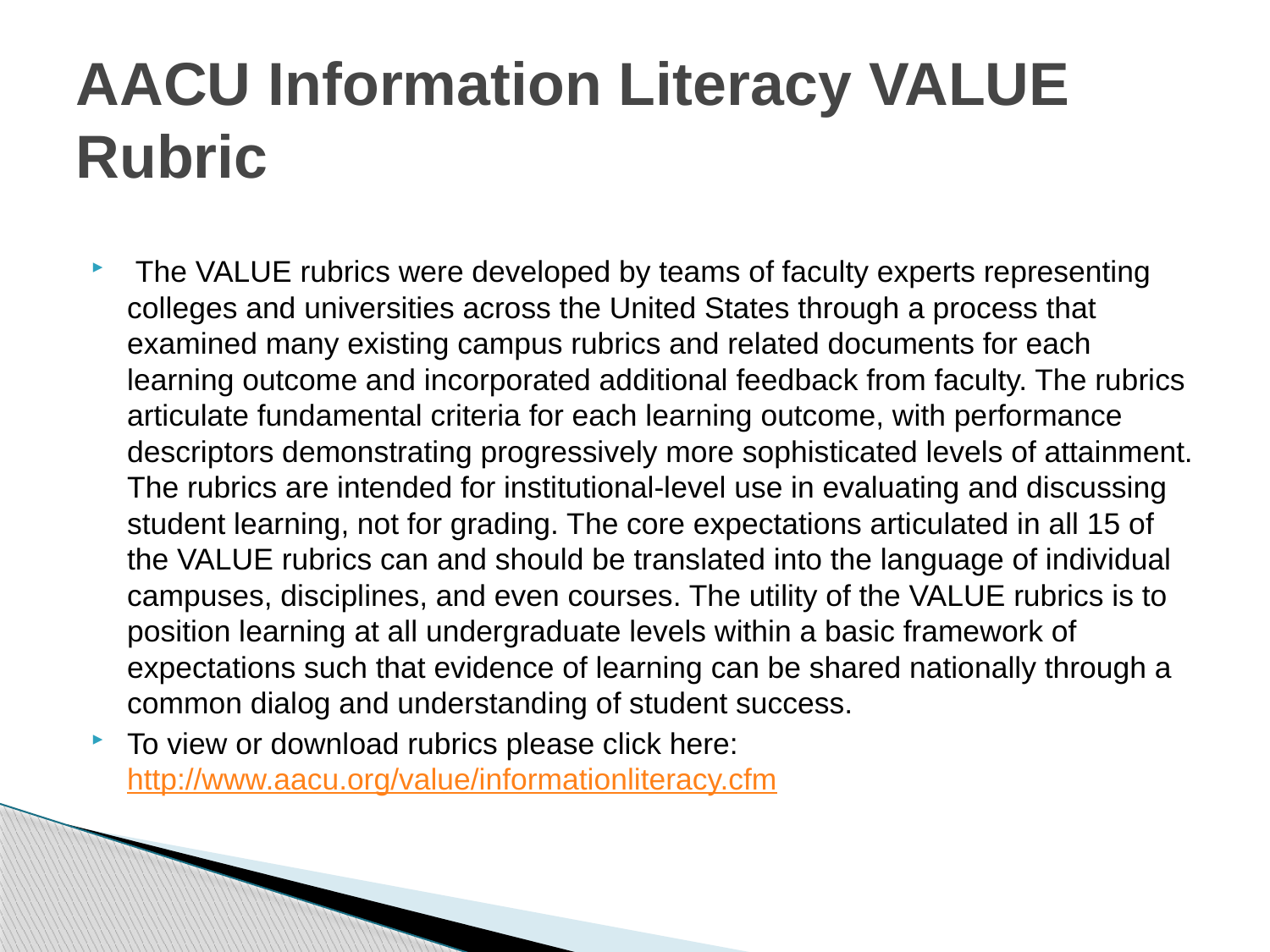

# AACU Information Literacy VALUE Rubric

 The VALUE rubrics were developed by teams of faculty experts representing colleges and universities across the United States through a process that examined many existing campus rubrics and related documents for each learning outcome and incorporated additional feedback from faculty. The rubrics articulate fundamental criteria for each learning outcome, with performance descriptors demonstrating progressively more sophisticated levels of attainment. The rubrics are intended for institutional-level use in evaluating and discussing student learning, not for grading. The core expectations articulated in all 15 of the VALUE rubrics can and should be translated into the language of individual campuses, disciplines, and even courses. The utility of the VALUE rubrics is to position learning at all undergraduate levels within a basic framework of expectations such that evidence of learning can be shared nationally through a common dialog and understanding of student success.
To view or download rubrics please click here: http://www.aacu.org/value/informationliteracy.cfm